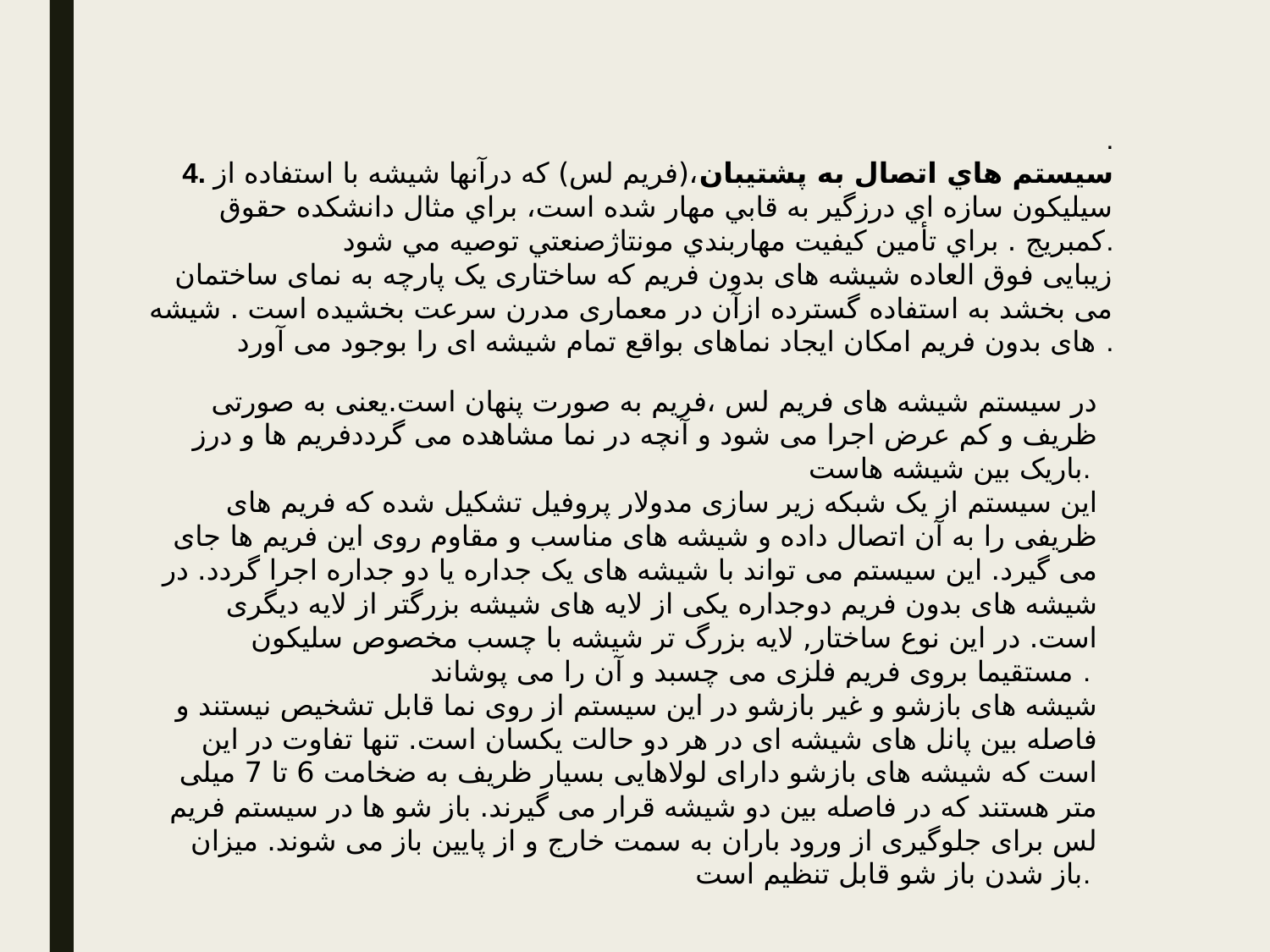

.
4. سيستم هاي اتصال به پشتيبان،(فریم لس) که درآنها شيشه با استفاده از سيليکون سازه اي درزگير به قابي مهار شده است، براي مثال دانشکده حقوق کمبريج . براي تأمين کيفيت مهاربندي مونتاژصنعتي توصيه مي شود.
زیبایی فوق العاده شیشه های بدون فريم که ساختاری یک پارچه به نمای ساختمان می بخشد به استفاده گسترده ازآن در معماری مدرن سرعت بخشیده است . شیشه های بدون فريم امکان ایجاد نماهای بواقع تمام شیشه ای را بوجود می آورد .
در سیستم شیشه های فریم لس ،فریم به صورت پنهان است.یعنی به صورتی ظریف و کم عرض اجرا می شود و آنچه در نما مشاهده می گرددفریم ها و درز باریک بین شیشه هاست.
این سیستم از یک شبکه زیر سازی مدولار پروفیل تشکیل شده که فریم های ظریفی را به آن اتصال داده و شیشه های مناسب و مقاوم روی این فریم ها جای می گیرد. این سیستم می تواند با شیشه های یک جداره یا دو جداره اجرا گردد. در شیشه های بدون فريم دوجداره یکی از لایه های شیشه بزرگتر از لایه دیگری است. در این نوع ساختار, لایه بزرگ تر شیشه با چسب مخصوص سلیکون مستقیما بروی فريم فلزی می چسبد و آن را می پوشاند .
شیشه های بازشو و غیر بازشو در این سیستم از روی نما قابل تشخیص نیستند و فاصله بین پانل های شیشه ای در هر دو حالت یکسان است. تنها تفاوت در این است که شیشه های بازشو دارای لولاهایی بسیار ظریف به ضخامت 6 تا 7 میلی متر هستند که در فاصله بین دو شیشه قرار می گیرند. باز شو ها در سیستم فریم لس برای جلوگیری از ورود باران به سمت خارج و از پایین باز می شوند. میزان باز شدن باز شو قابل تنظیم است.